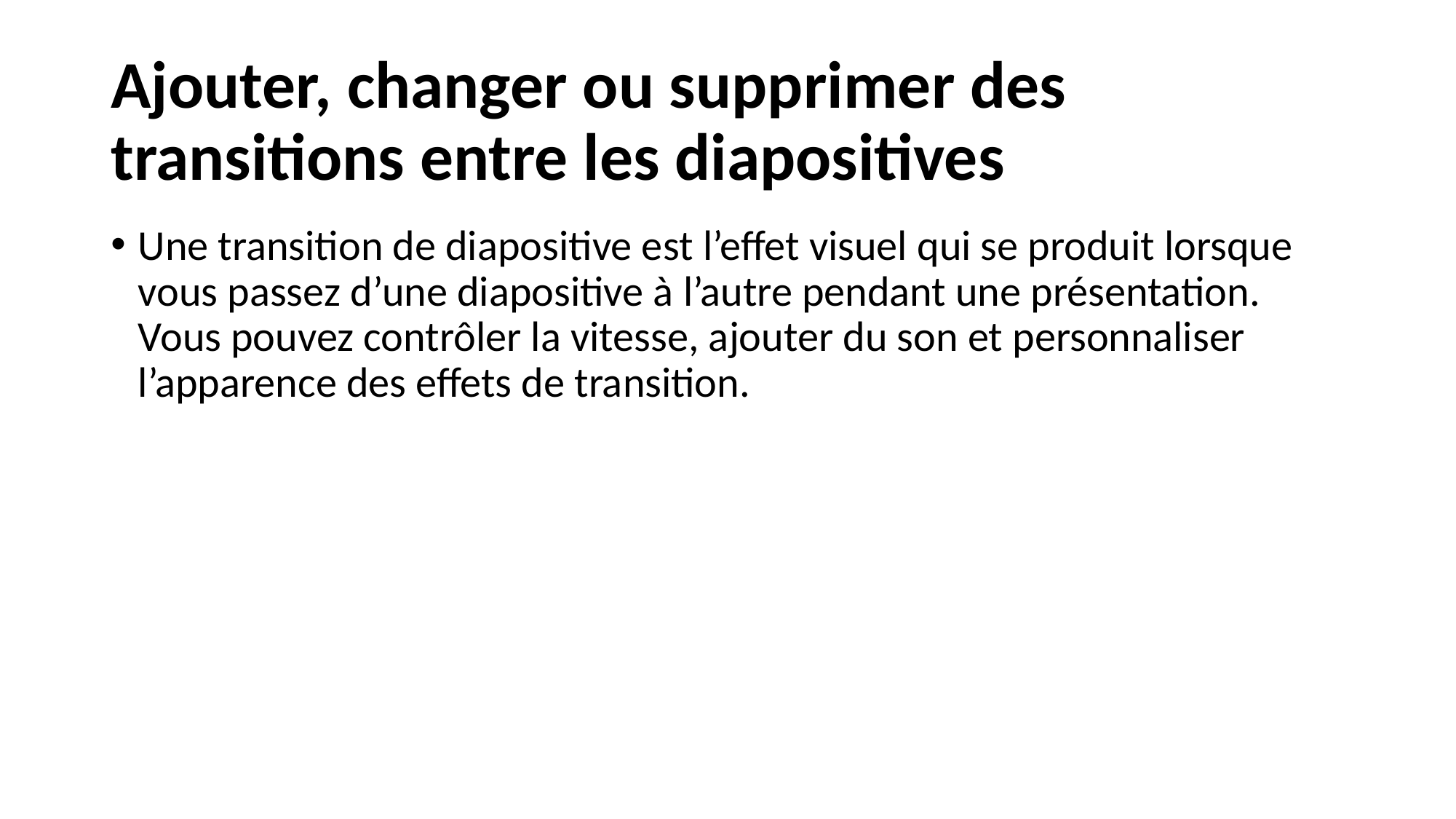

# Ajouter, changer ou supprimer des transitions entre les diapositives
Une transition de diapositive est l’effet visuel qui se produit lorsque vous passez d’une diapositive à l’autre pendant une présentation. Vous pouvez contrôler la vitesse, ajouter du son et personnaliser l’apparence des effets de transition.